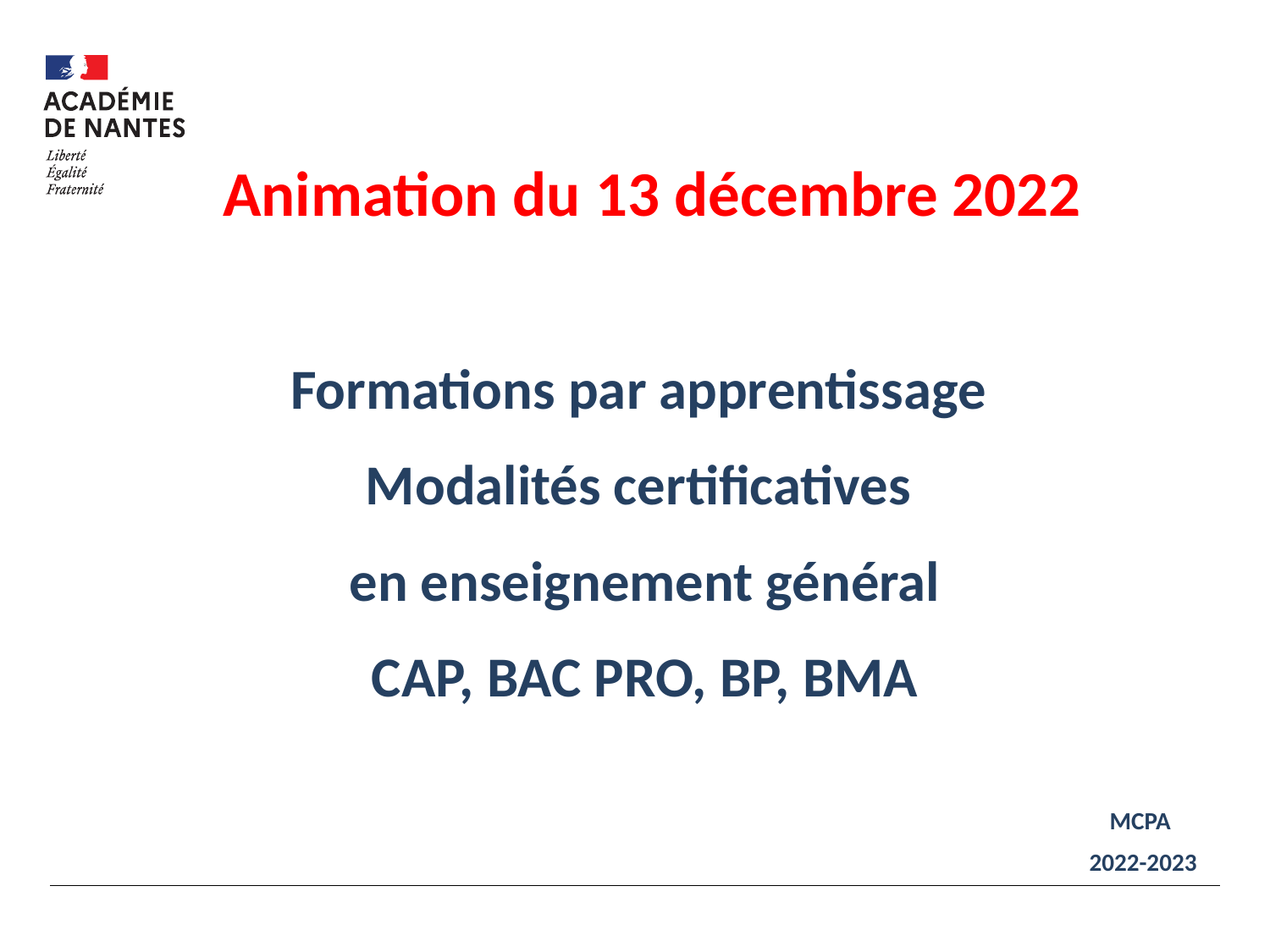

#
 Animation du 13 décembre 2022

Formations par apprentissage
Modalités certificatives
en enseignement général
CAP, BAC PRO, BP, BMA
MCPA
2022-2023